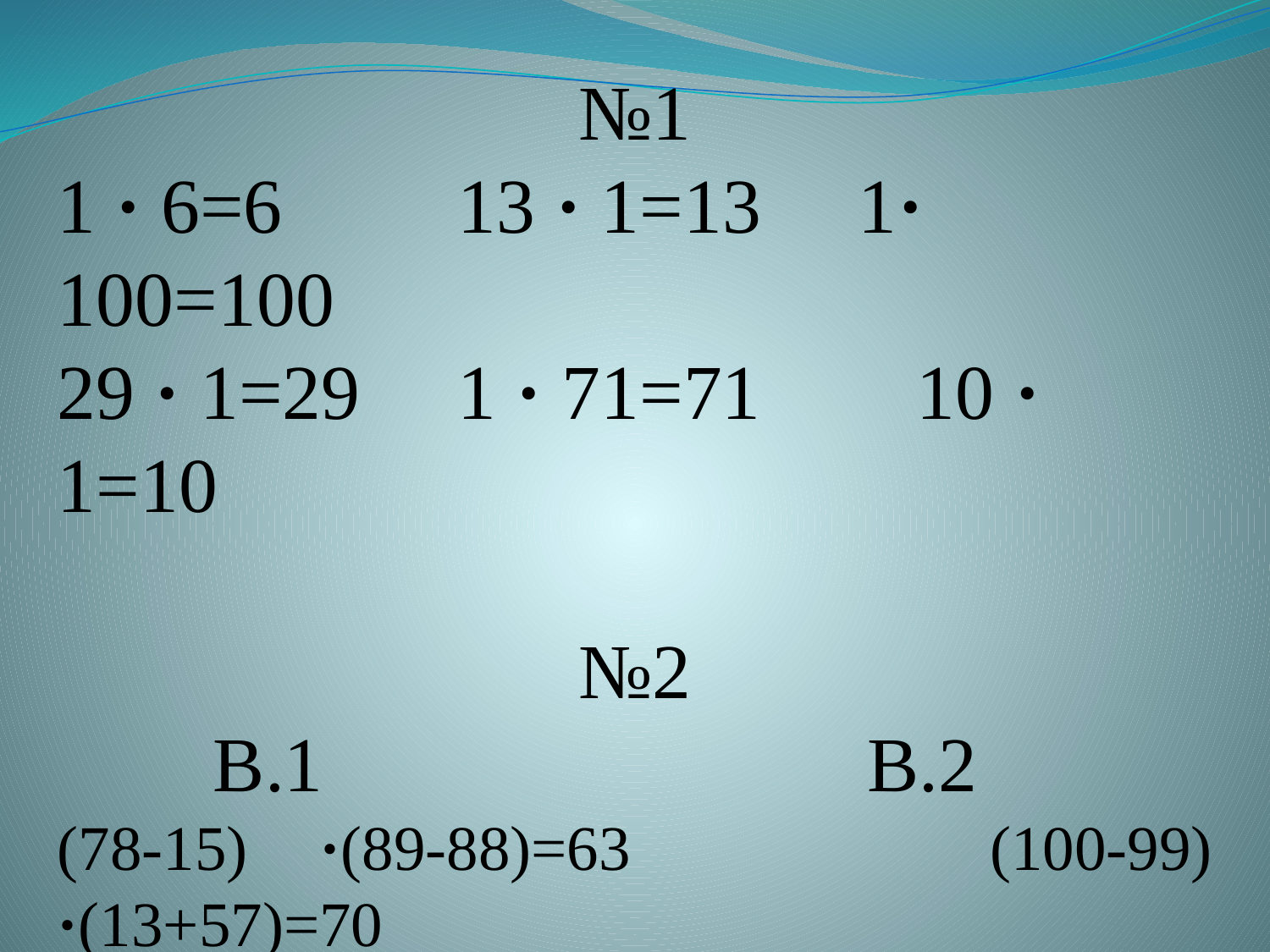

№1
1 · 6=6         13 · 1=13     1· 100=100
29 · 1=29     1 · 71=71        10 · 1=10

№2
        В.1                            В.2
(78-15) ·(89-88)=63     (100-99) ·(13+57)=70
57-(18 · 1)=39                (62 · 1) · 0=0